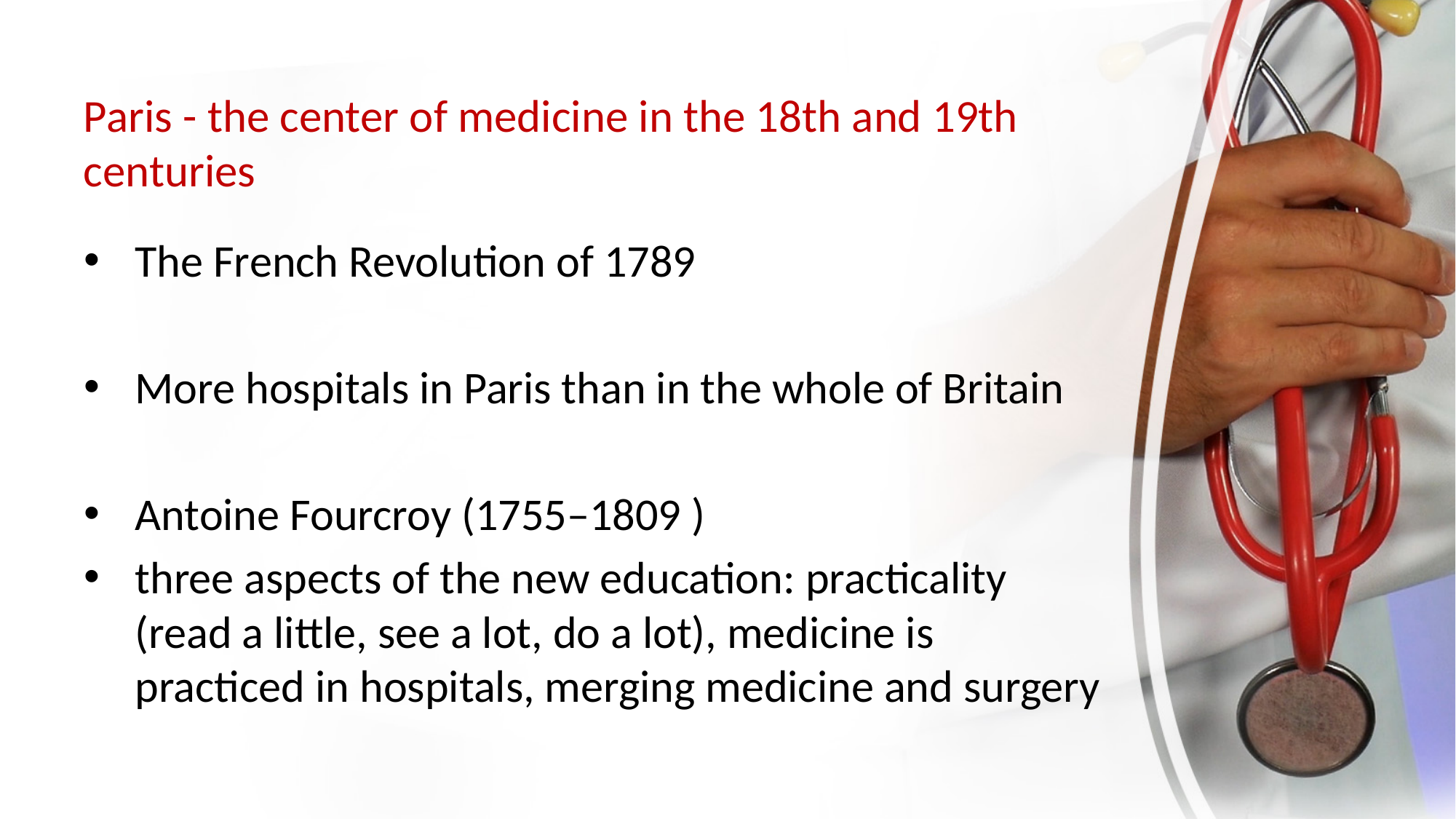

# Paris - the center of medicine in the 18th and 19th centuries
The French Revolution of 1789

More hospitals in Paris than in the whole of Britain

Antoine Fourcroy (1755–1809 )
three aspects of the new education: practicality (read a little, see a lot, do a lot), medicine is practiced in hospitals, merging medicine and surgery